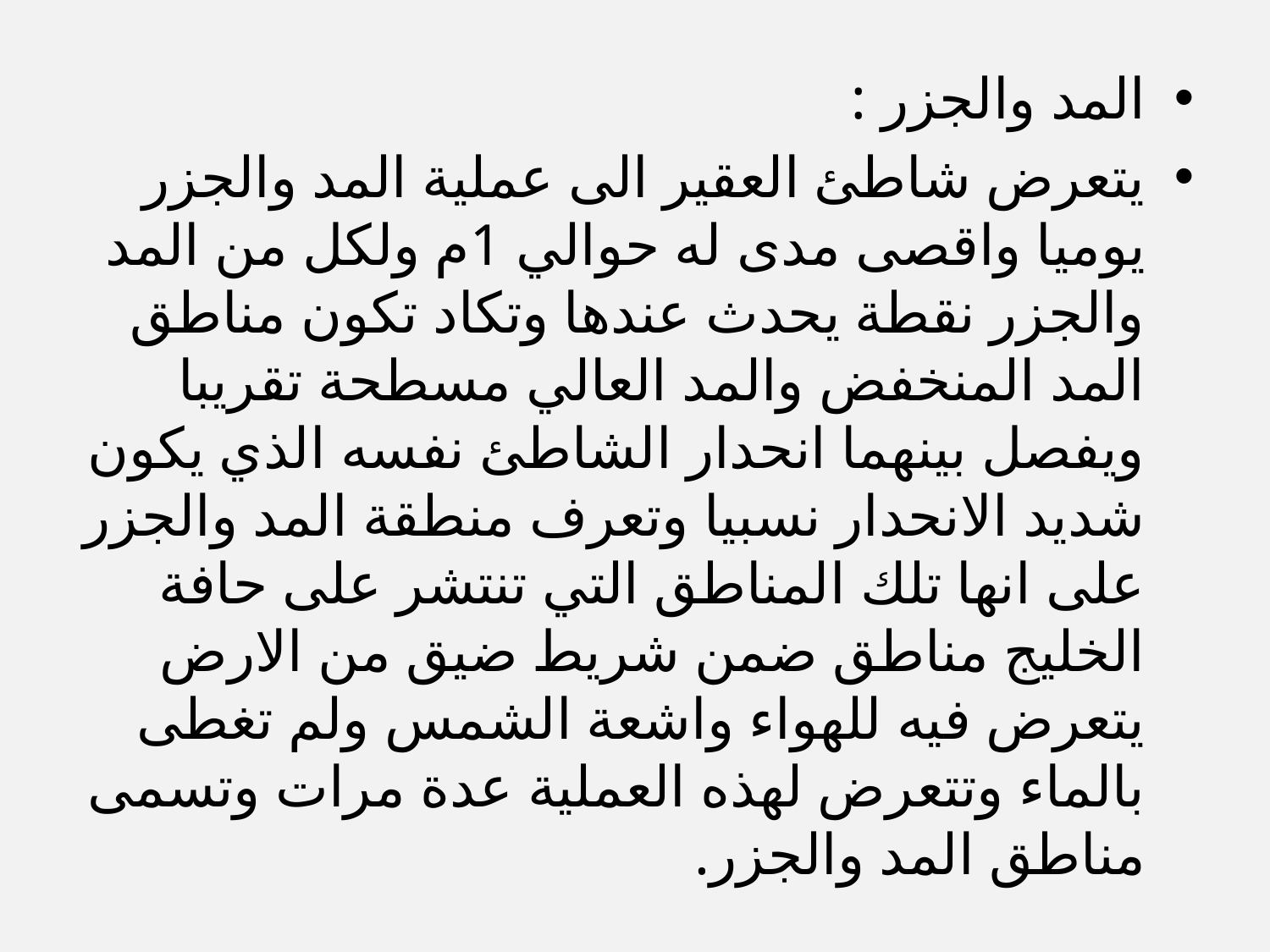

المد والجزر :
يتعرض شاطئ العقير الى عملية المد والجزر يوميا واقصى مدى له حوالي 1م ولكل من المد والجزر نقطة يحدث عندها وتكاد تكون مناطق المد المنخفض والمد العالي مسطحة تقريبا ويفصل بينهما انحدار الشاطئ نفسه الذي يكون شديد الانحدار نسبيا وتعرف منطقة المد والجزر على انها تلك المناطق التي تنتشر على حافة الخليج مناطق ضمن شريط ضيق من الارض يتعرض فيه للهواء واشعة الشمس ولم تغطى بالماء وتتعرض لهذه العملية عدة مرات وتسمى مناطق المد والجزر.